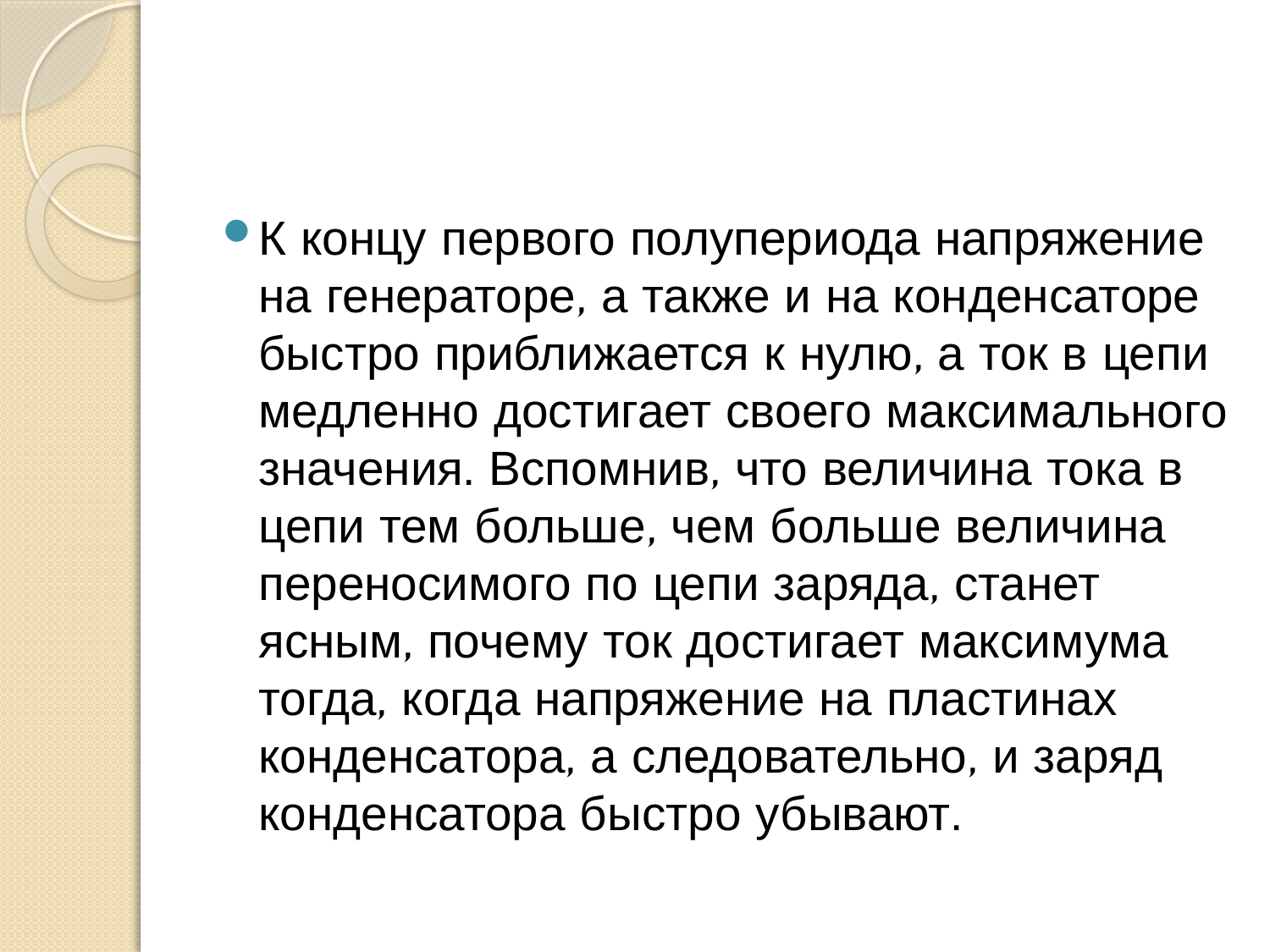

#
К концу первого полупериода напряжение на генераторе, а также и на конденсаторе быстро приближается к нулю, а ток в цепи медленно достигает своего максимального значения. Вспомнив, что величина тока в цепи тем больше, чем больше величина переносимого по цепи заряда, станет ясным, почему ток достигает максимума тогда, когда напряжение на пластинах конденсатора, а следовательно, и заряд конденсатора быстро убывают.